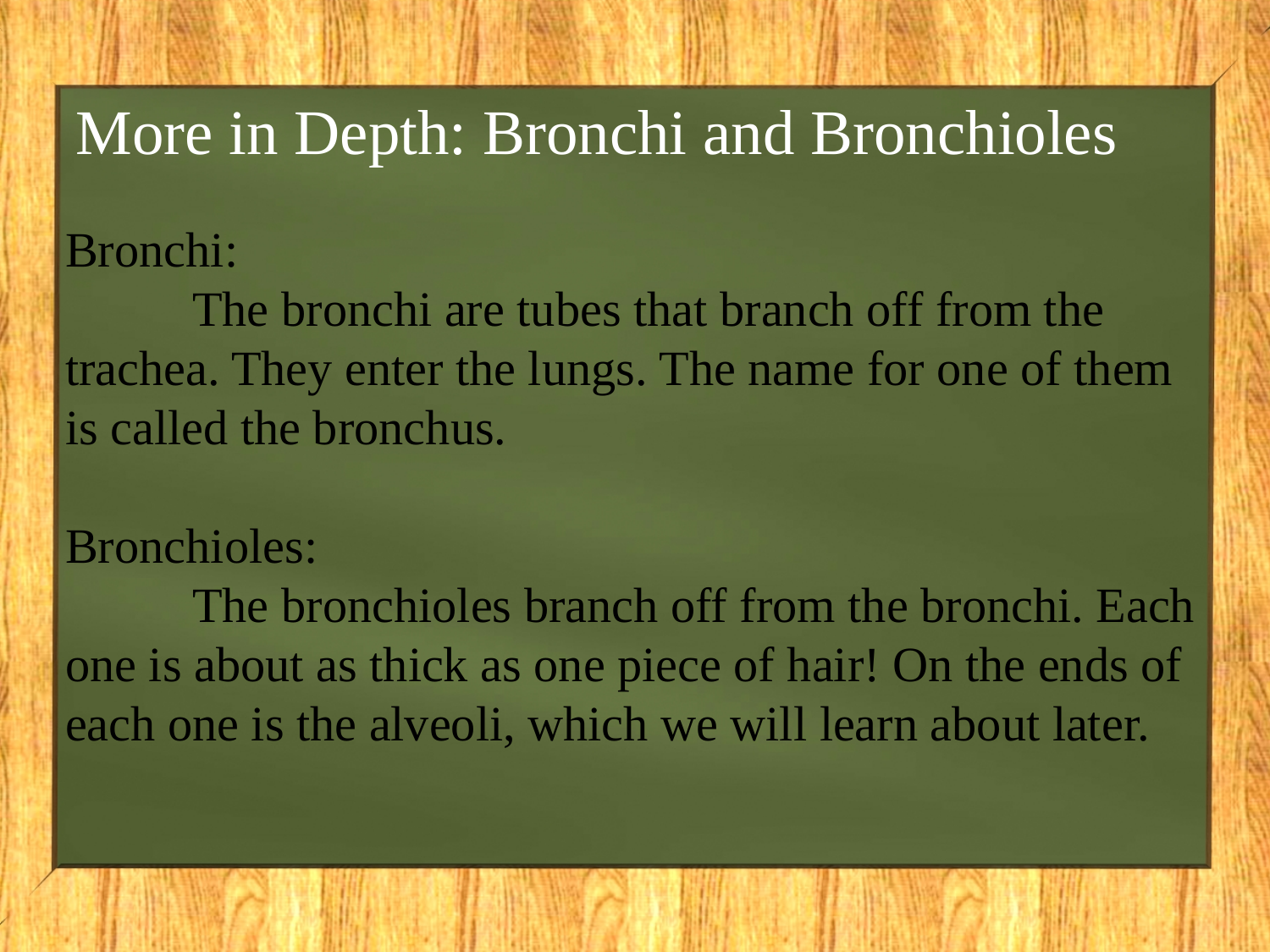

More in Depth: Bronchi and Bronchioles
Bronchi:
	The bronchi are tubes that branch off from the trachea. They enter the lungs. The name for one of them is called the bronchus.

Bronchioles:
	The bronchioles branch off from the bronchi. Each one is about as thick as one piece of hair! On the ends of each one is the alveoli, which we will learn about later.